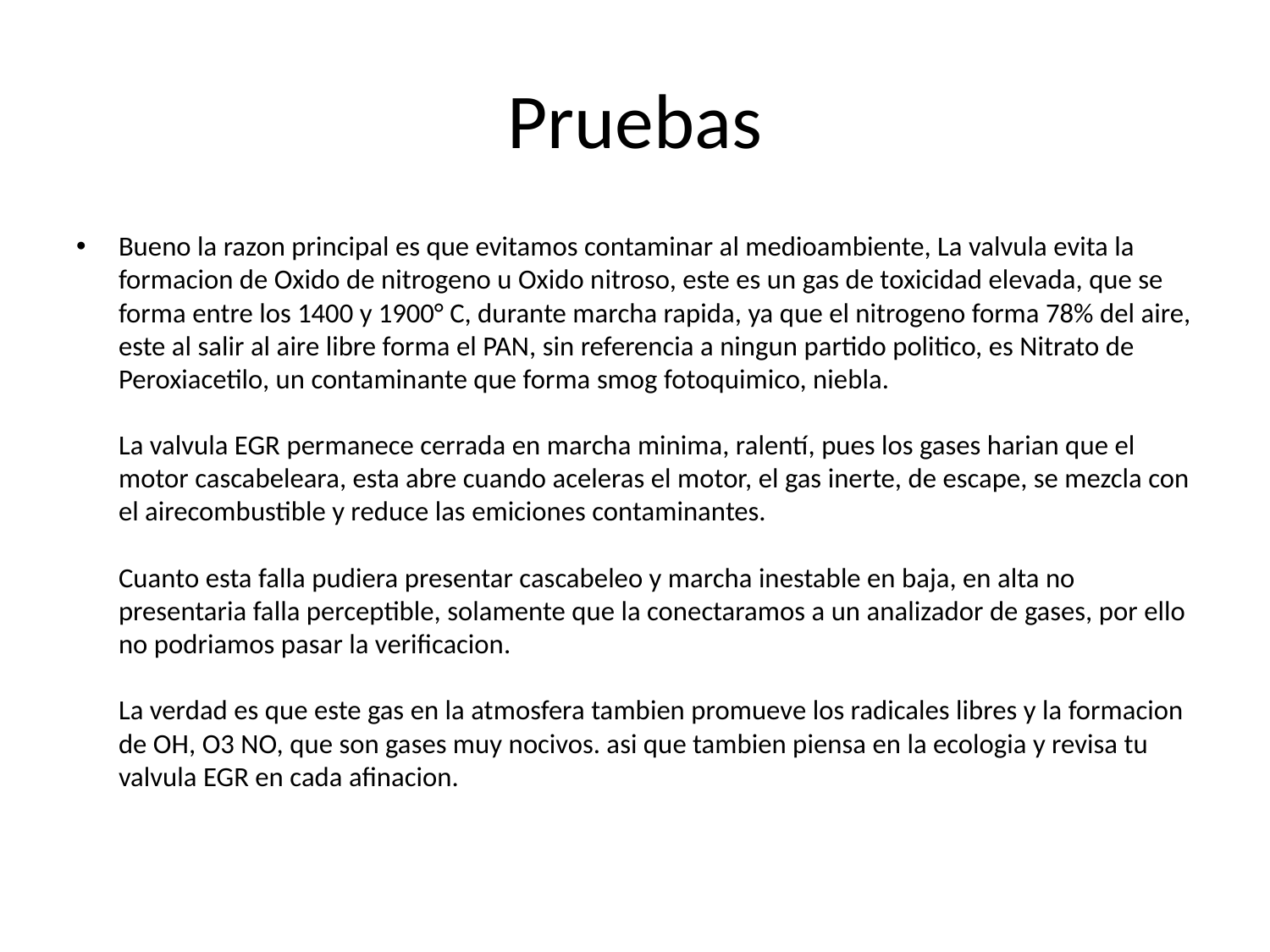

# Pruebas
Bueno la razon principal es que evitamos contaminar al medioambiente, La valvula evita la formacion de Oxido de nitrogeno u Oxido nitroso, este es un gas de toxicidad elevada, que se forma entre los 1400 y 1900° C, durante marcha rapida, ya que el nitrogeno forma 78% del aire, este al salir al aire libre forma el PAN, sin referencia a ningun partido politico, es Nitrato de Peroxiacetilo, un contaminante que forma smog fotoquimico, niebla.
La valvula EGR permanece cerrada en marcha minima, ralentí, pues los gases harian que el motor cascabeleara, esta abre cuando aceleras el motor, el gas inerte, de escape, se mezcla con el airecombustible y reduce las emiciones contaminantes.
Cuanto esta falla pudiera presentar cascabeleo y marcha inestable en baja, en alta no presentaria falla perceptible, solamente que la conectaramos a un analizador de gases, por ello no podriamos pasar la verificacion.
La verdad es que este gas en la atmosfera tambien promueve los radicales libres y la formacion de OH, O3 NO, que son gases muy nocivos. asi que tambien piensa en la ecologia y revisa tu valvula EGR en cada afinacion.